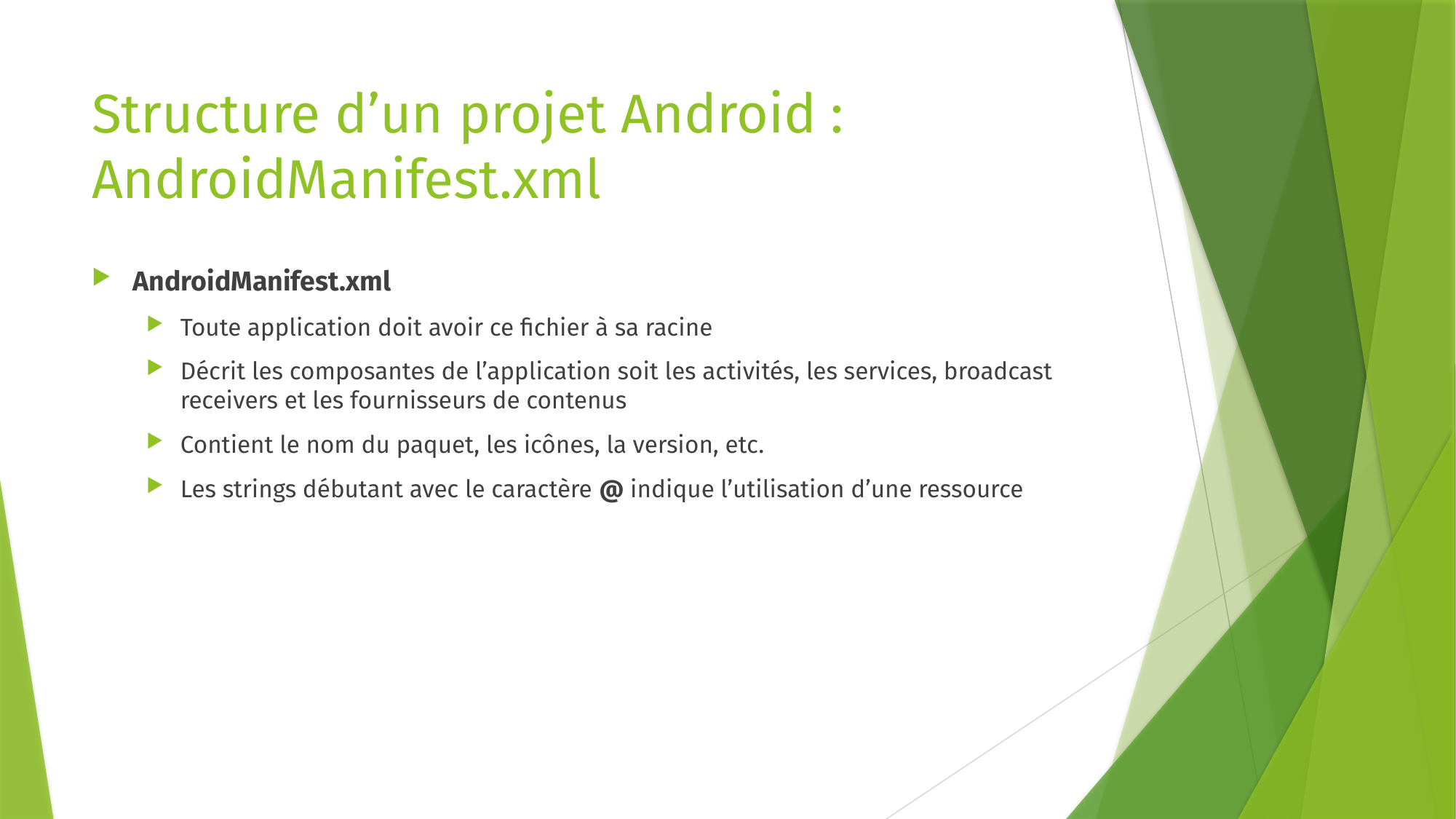

# Structure d’un projet Android : AndroidManifest.xml
AndroidManifest.xml
Toute application doit avoir ce fichier à sa racine
Décrit les composantes de l’application soit les activités, les services, broadcast receivers et les fournisseurs de contenus
Contient le nom du paquet, les icônes, la version, etc.
Les strings débutant avec le caractère @ indique l’utilisation d’une ressource